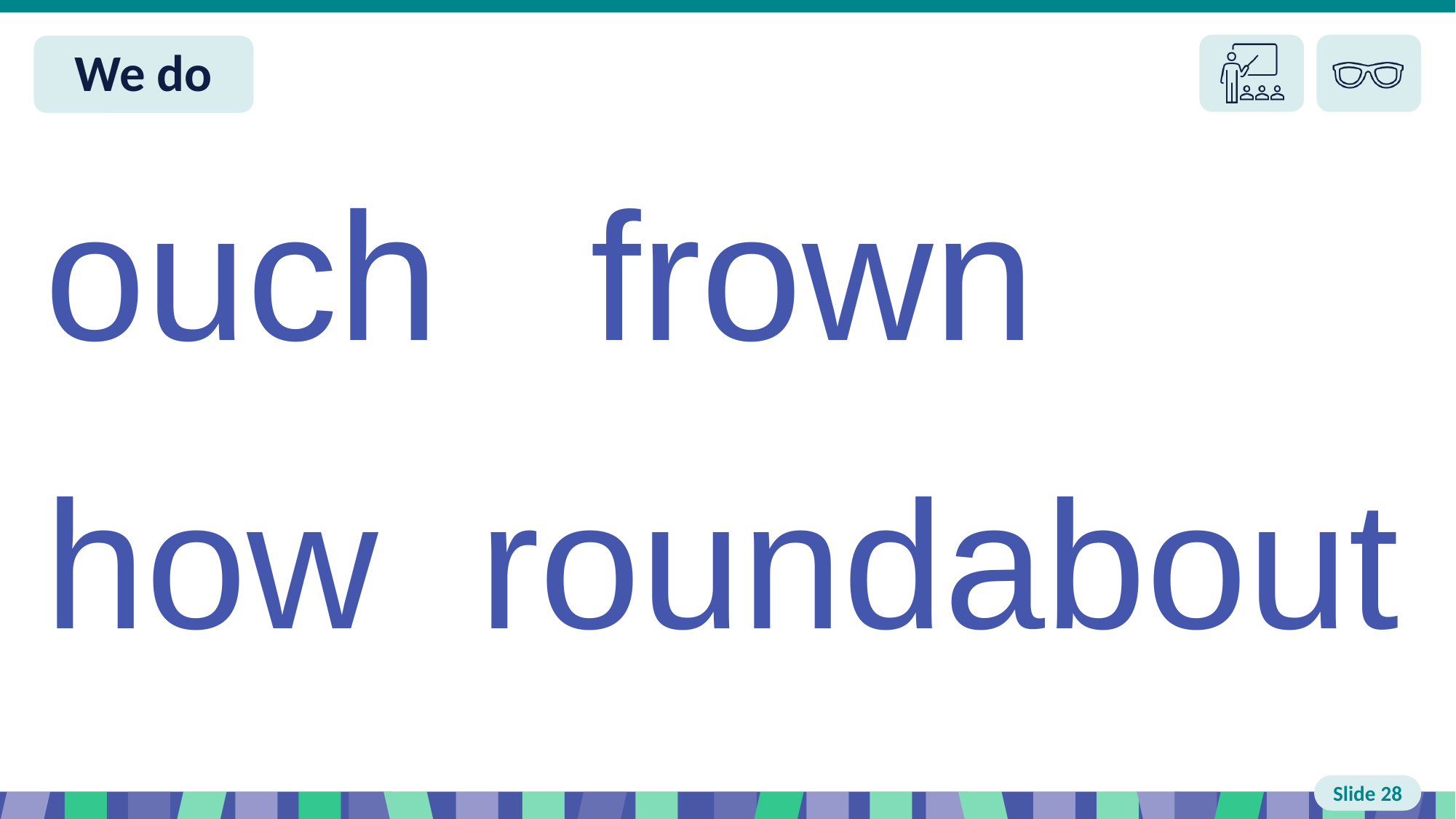

Slide 28 We do
ouch   frown
how  roundabout